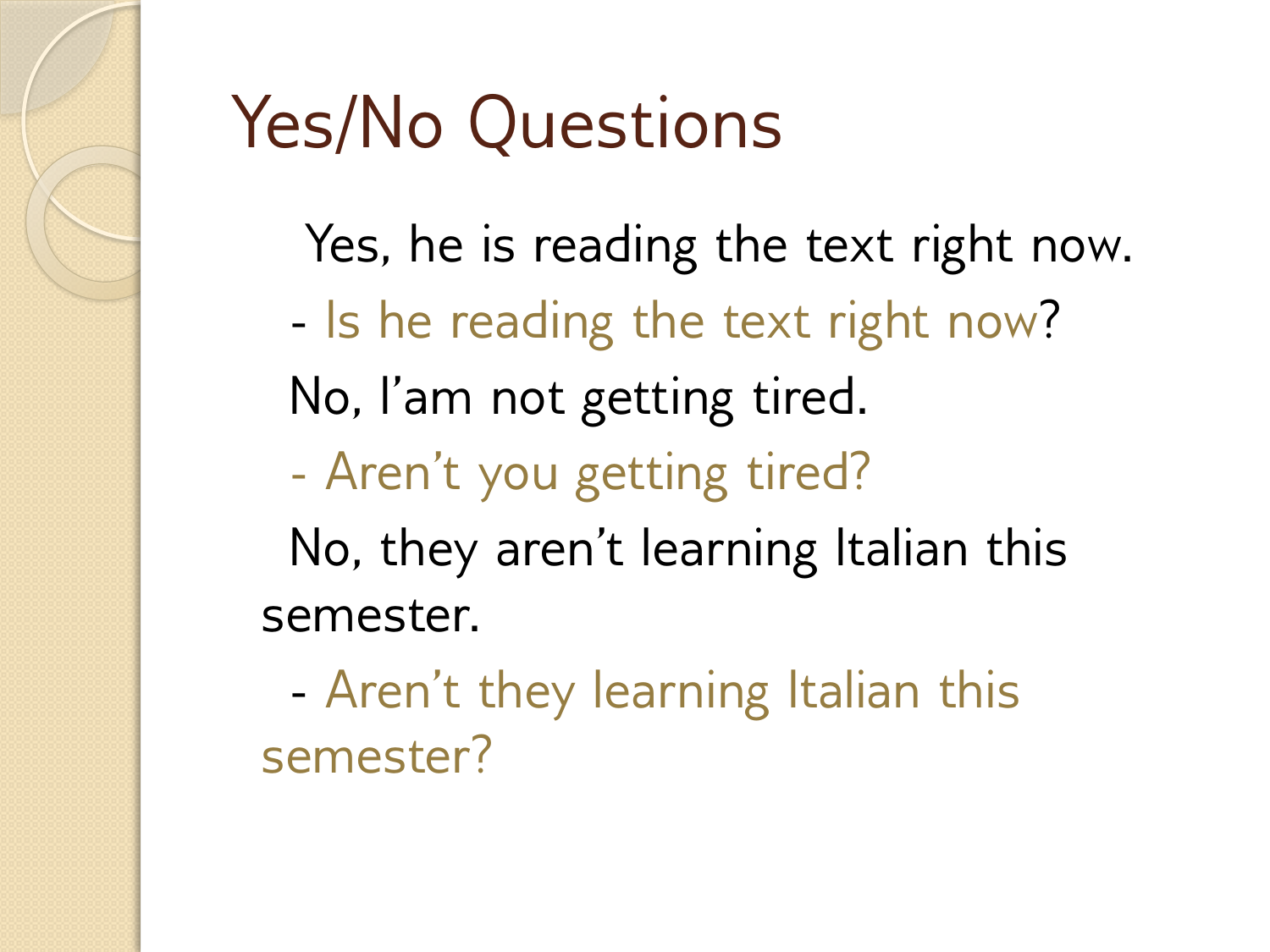

# Yes/No Questions
     Yes, he is reading the text right now.
    - Is he reading the text right now?
    No, I’am not getting tired.
    - Aren’t you getting tired?
    No, they aren’t learning Italian this semester.
    - Aren’t they learning Italian this semester?